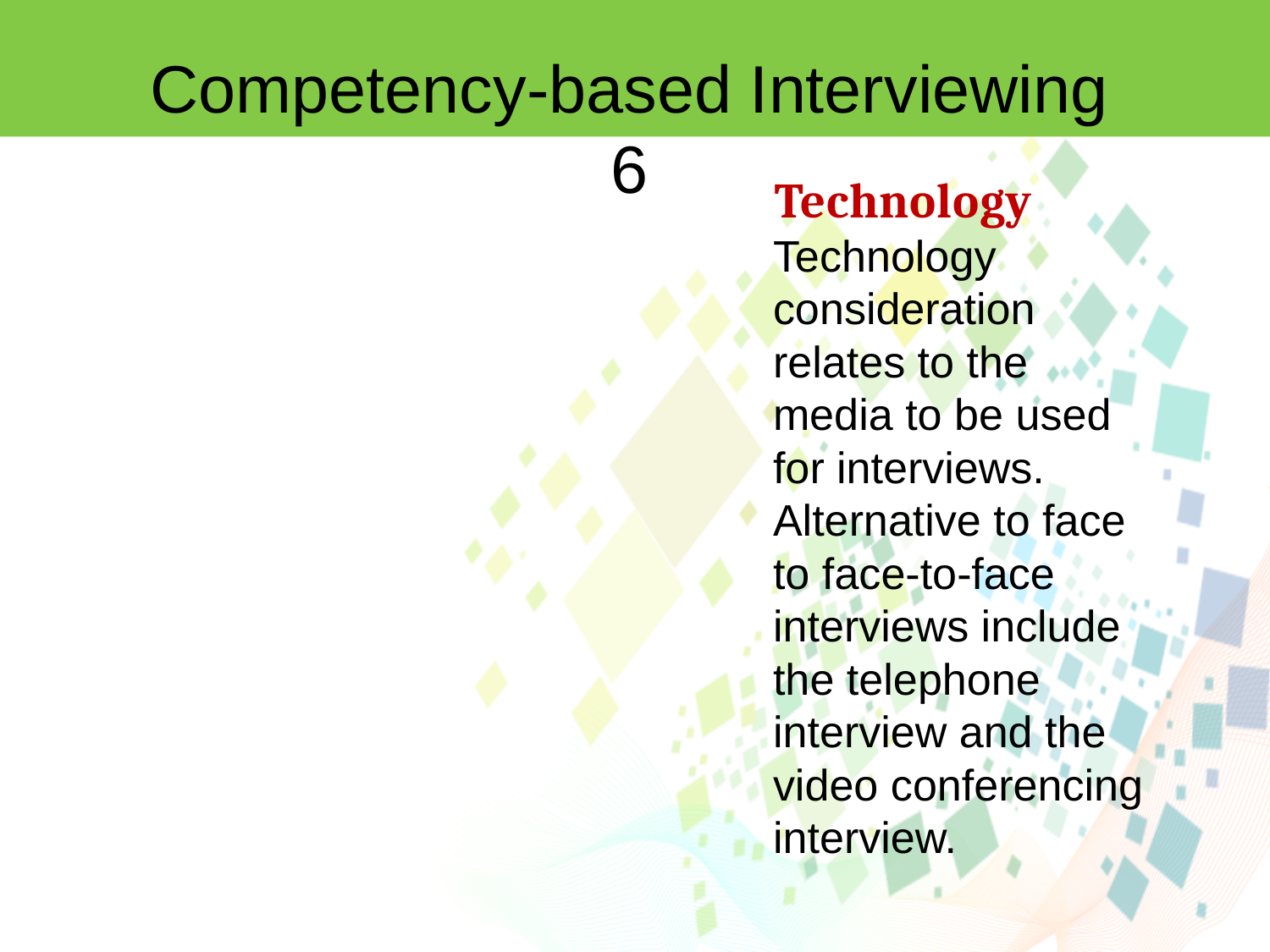

Competency-based Interviewing 6
Technology
Technology consideration relates to the media to be used for interviews. Alternative to face to face-to-face interviews include the telephone interview and the video conferencing interview.